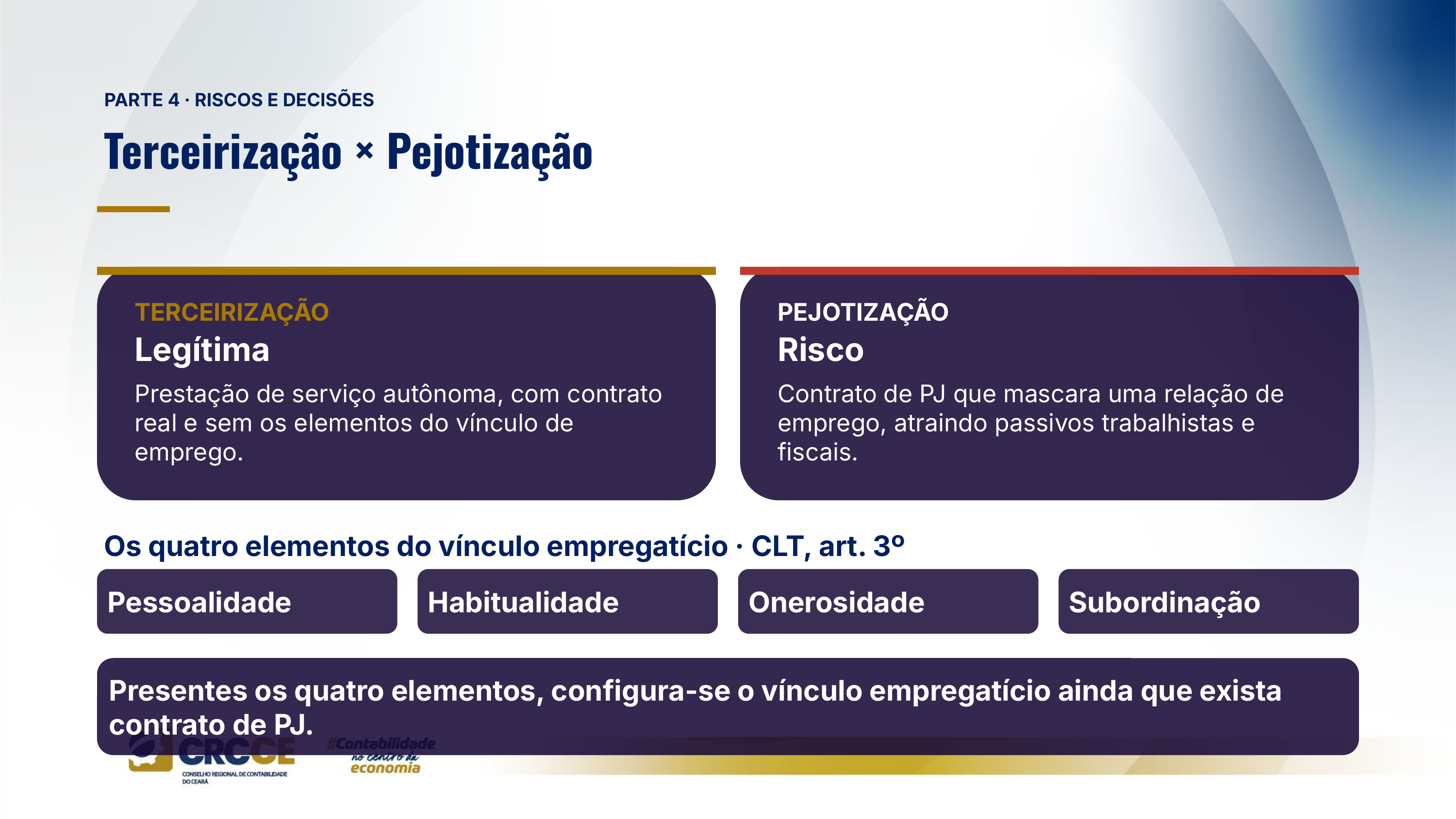

PARTE 4 · RISCOS E DECISÕES
Terceirização × Pejotização

TERCEIRIZAÇÃO
PEJOTIZAÇÃO
Legítima
Risco
Prestação de serviço autônoma, com contrato real e sem os elementos do vínculo de emprego.
Contrato de PJ que mascara uma relação de emprego, atraindo passivos trabalhistas e fiscais.
Os quatro elementos do vínculo empregatício · CLT, art. 3º
Pessoalidade
Habitualidade
Onerosidade
Subordinação
Presentes os quatro elementos, configura-se o vínculo empregatício ainda que exista contrato de PJ.